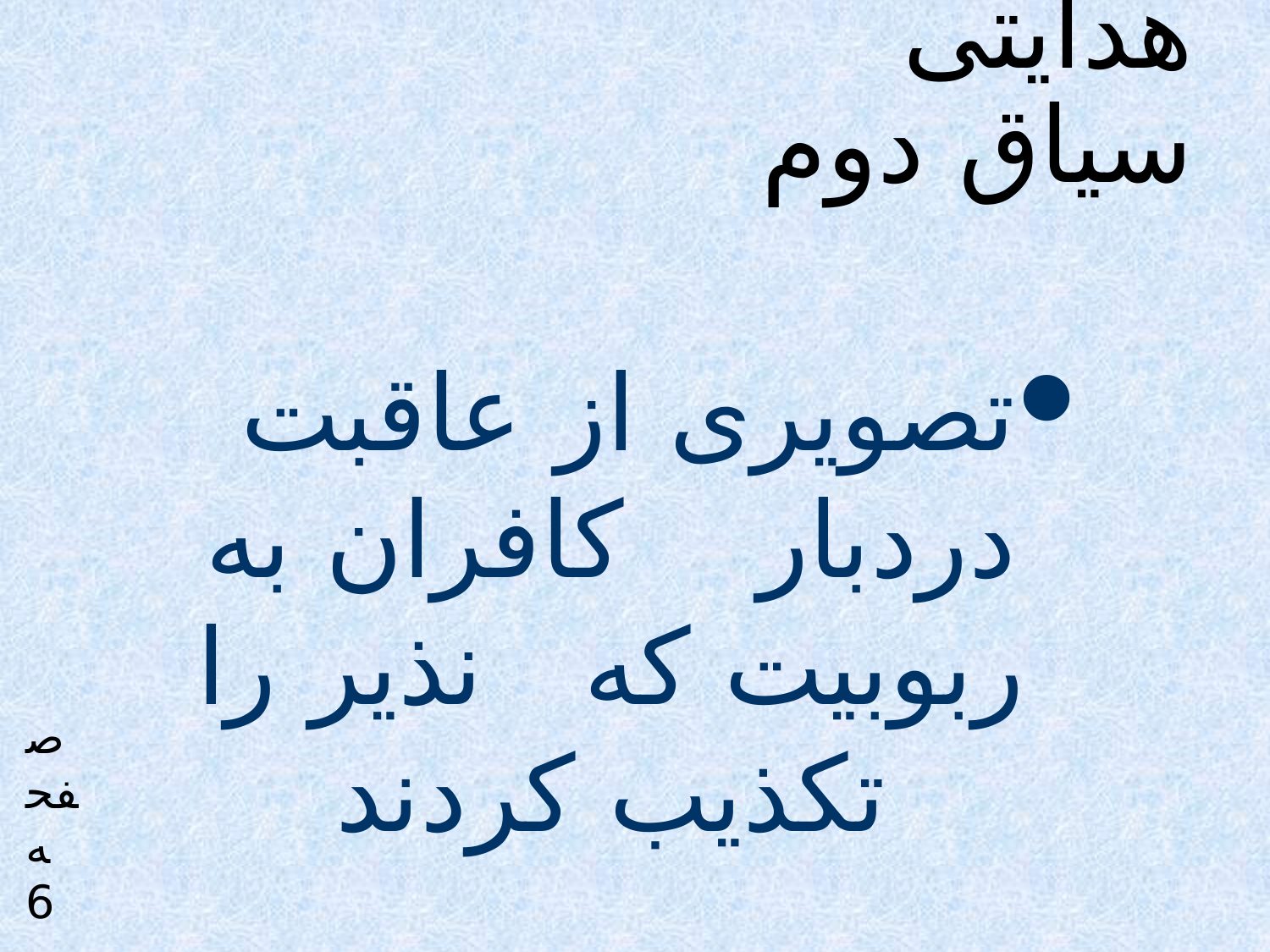

# جهت هدایتی سیاق دوم
تصویری از عاقبت   دردبار    کافران به ربوبیت که   نذیر را تکذیب کردند
و  خشیت  از  ربّ  خویش پیشه نکردند  تا مشمول   مغفرت او شوند.
صفحه 6